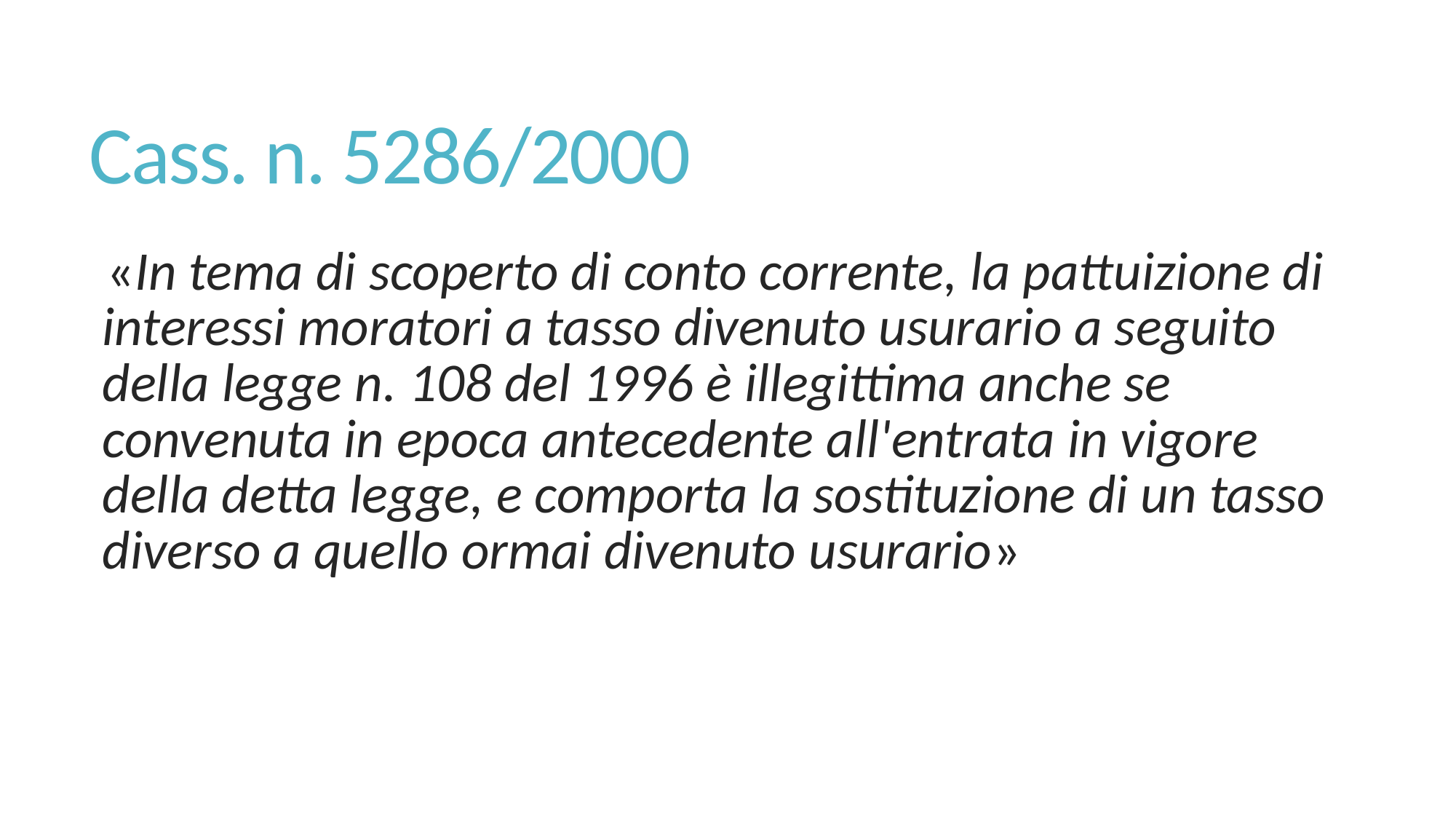

# Cass. n. 5286/2000
«In tema di scoperto di conto corrente, la pattuizione di interessi moratori a tasso divenuto usurario a seguito della legge n. 108 del 1996 è illegittima anche se convenuta in epoca antecedente all'entrata in vigore della detta legge, e comporta la sostituzione di un tasso diverso a quello ormai divenuto usurario»